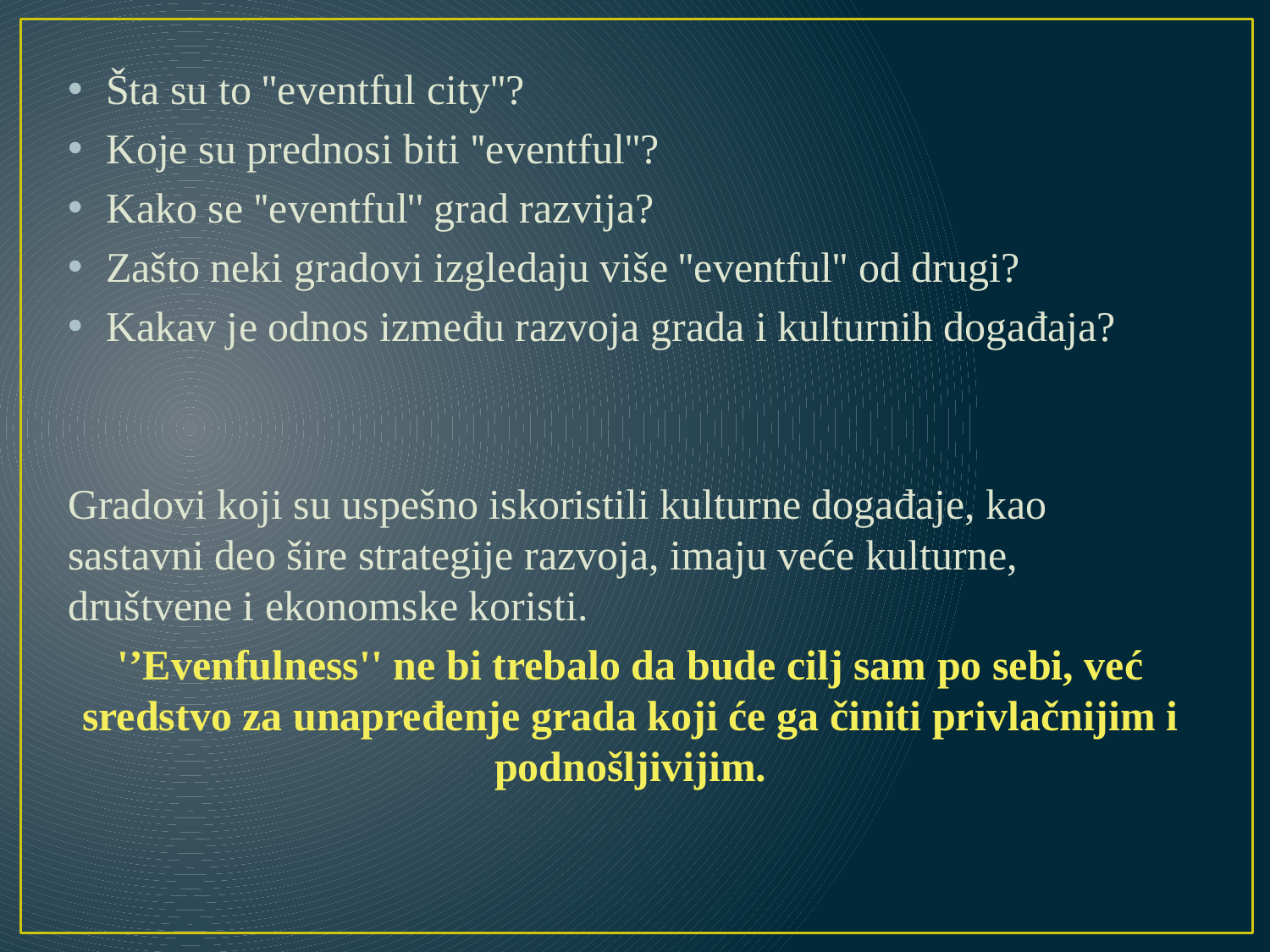

Šta su to ''eventful city''?
Koje su prednosi biti ''eventful''?
Kako se ''eventful'' grad razvija?
Zašto neki gradovi izgledaju više ''eventful'' od drugi?
Kakav je odnos između razvoja grada i kulturnih događaja?

Gradovi koji su uspešno iskoristili kulturne događaje, kao sastavni deo šire strategije razvoja, imaju veće kulturne, društvene i ekonomske koristi.
'’Evenfulness'' ne bi trebalo da bude cilj sam po sebi, već sredstvo za unapređenje grada koji će ga činiti privlačnijim i podnošljivijim.